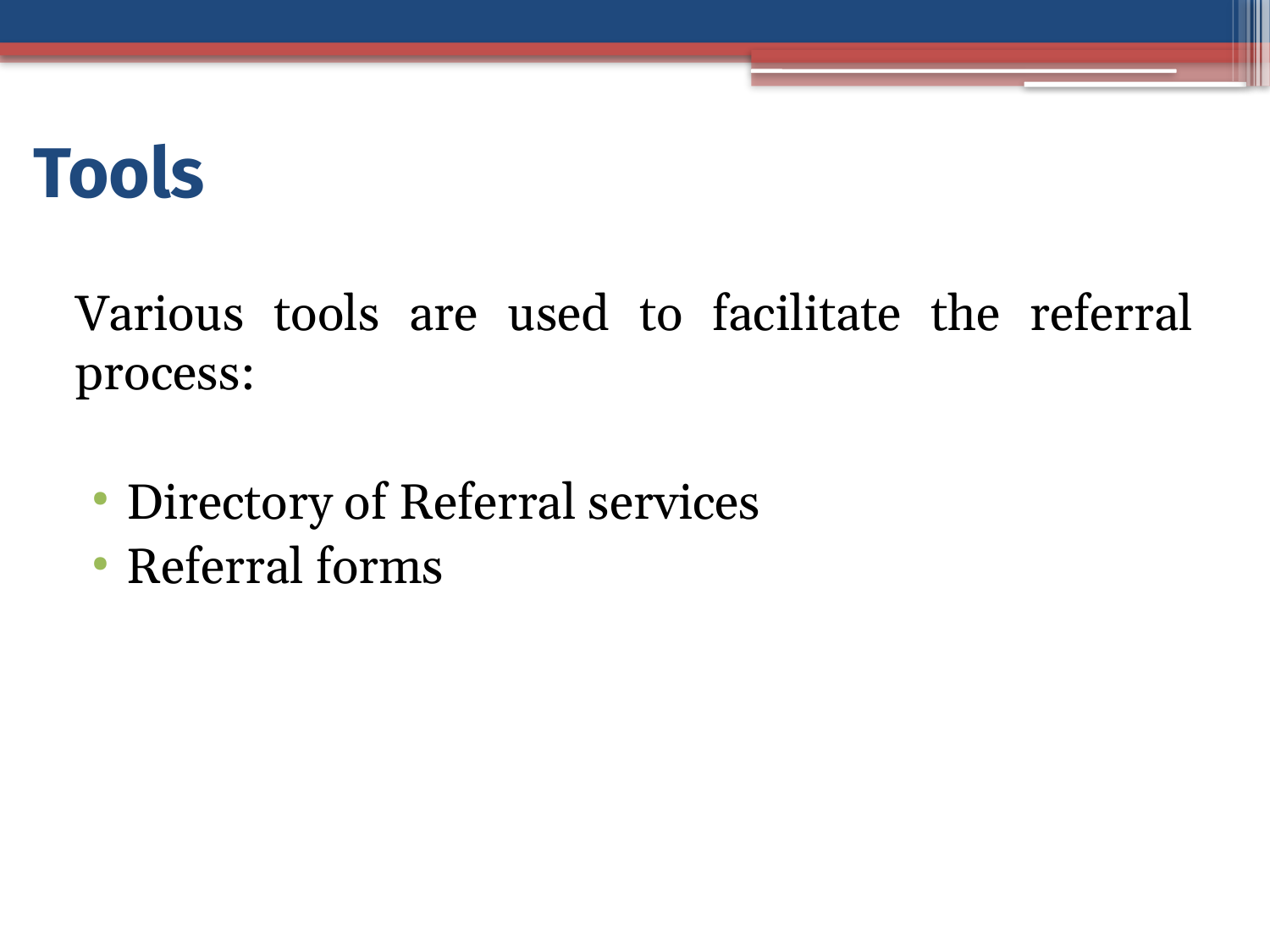

# Tools
Various tools are used to facilitate the referral process:

Directory of Referral services
Referral forms